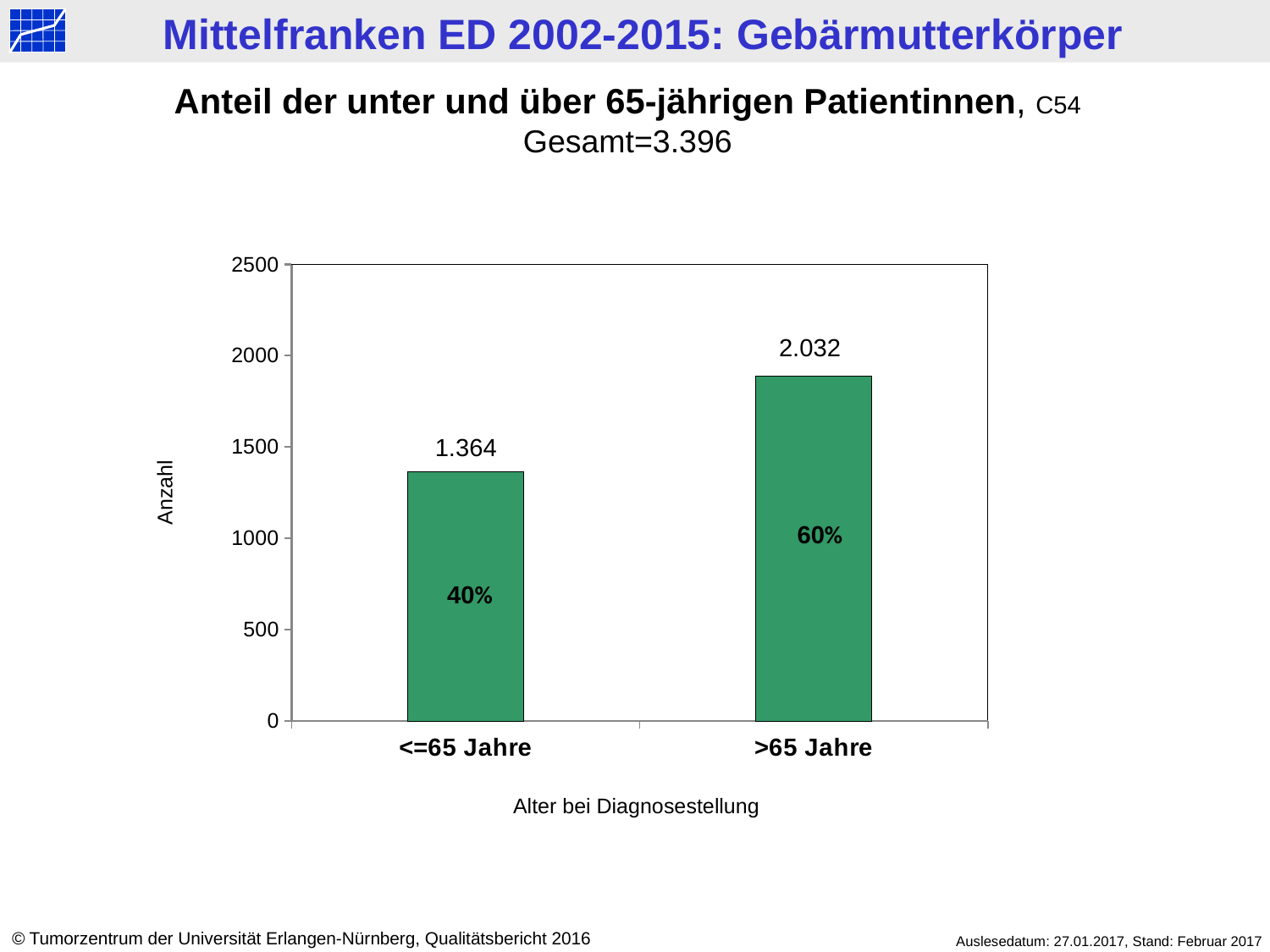

Anteil der unter und über 65-jährigen Patientinnen, C54
Gesamt=3.396

### Chart

| Category | Datenreihe 1 |
|---|---|
| <=65 Jahre | 1364.0 |
| >65 Jahre | 1890.0 |
2.032
1.364
Anzahl
60%
40%
Alter bei Diagnosestellung